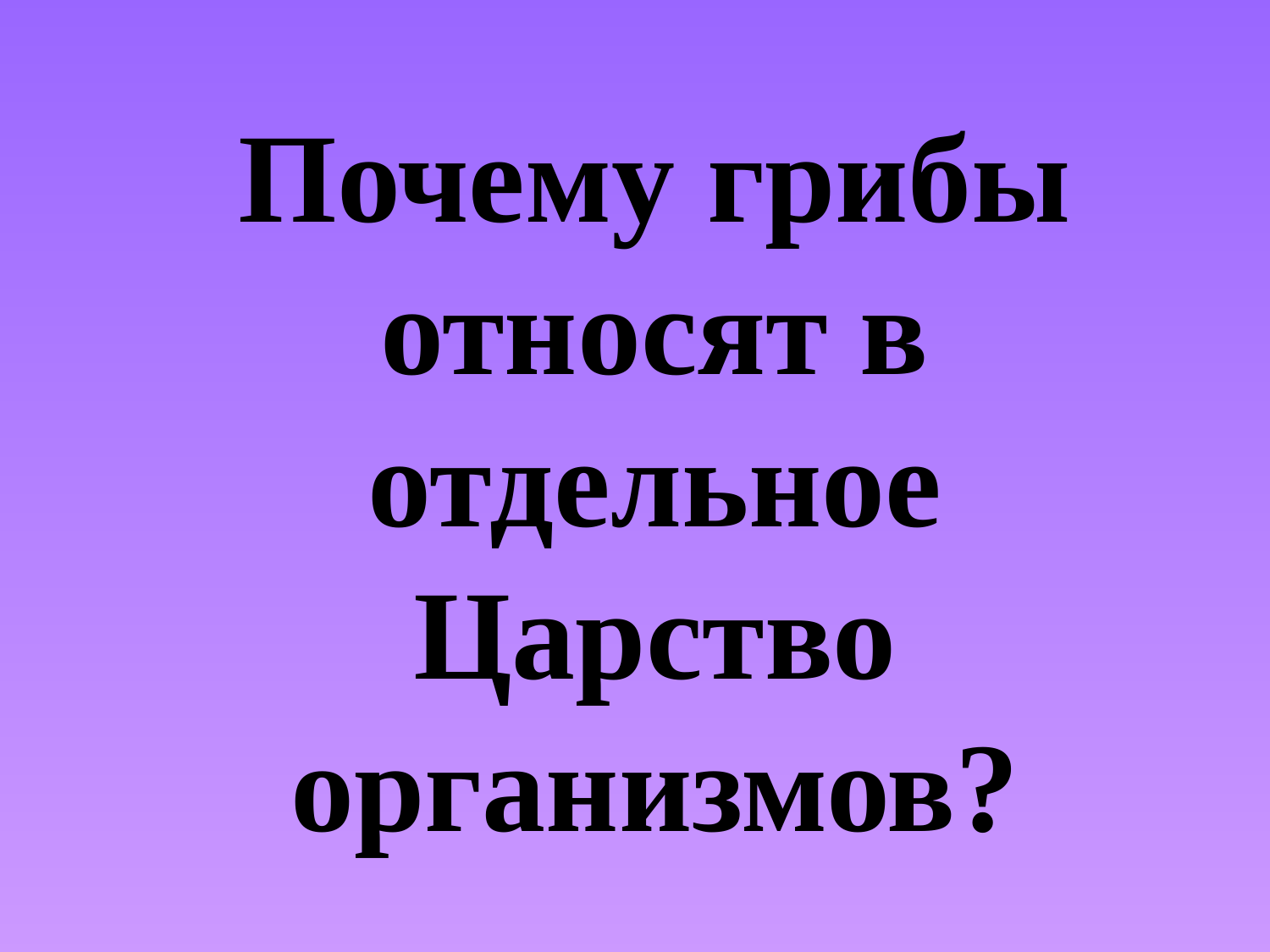

Почему грибы относят в отдельное Царство организмов?